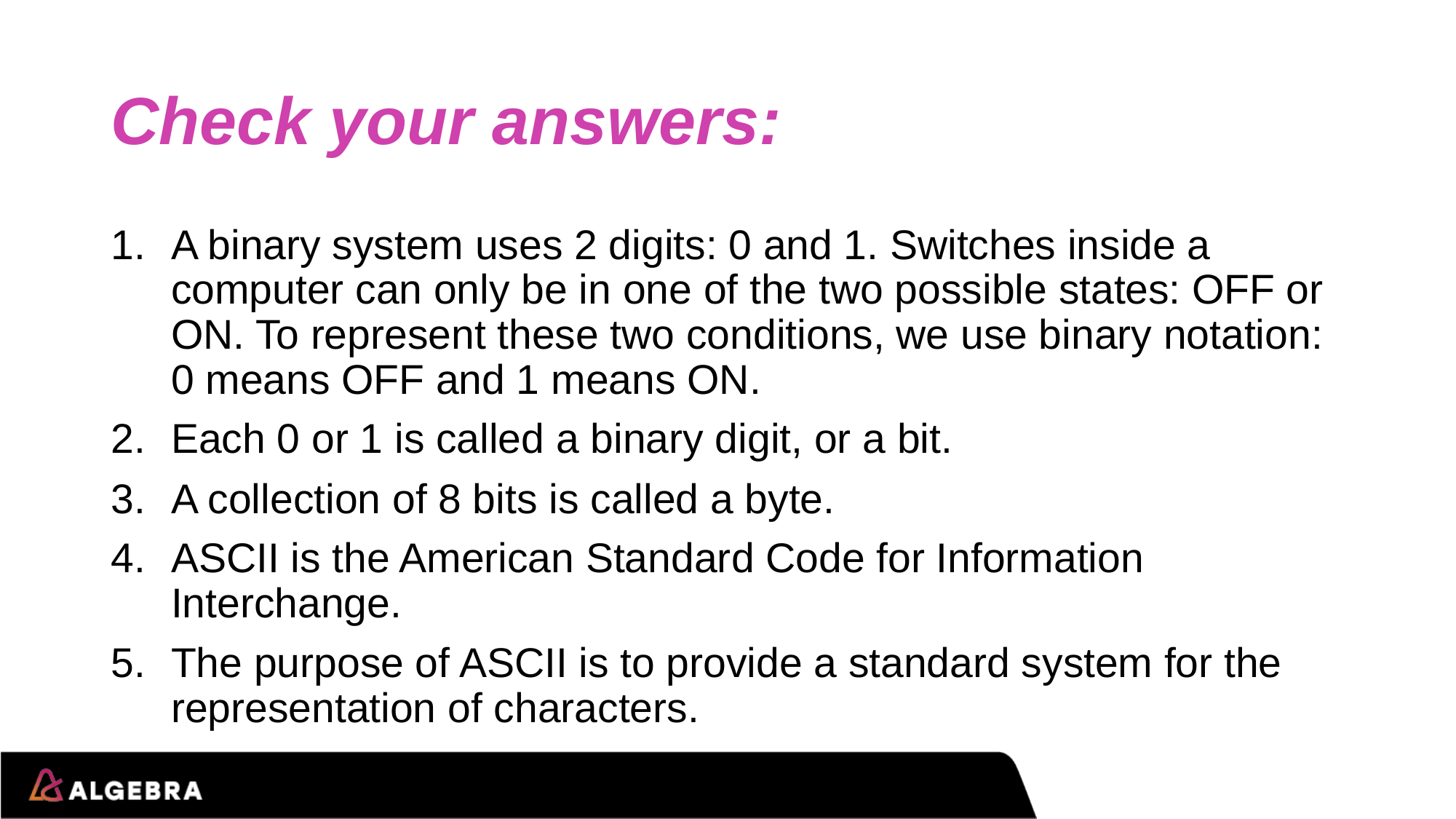

# Check your answers:
A binary system uses 2 digits: 0 and 1. Switches inside a computer can only be in one of the two possible states: OFF or ON. To represent these two conditions, we use binary notation: 0 means OFF and 1 means ON.
Each 0 or 1 is called a binary digit, or a bit.
A collection of 8 bits is called a byte.
ASCII is the American Standard Code for Information Interchange.
The purpose of ASCII is to provide a standard system for the representation of characters.